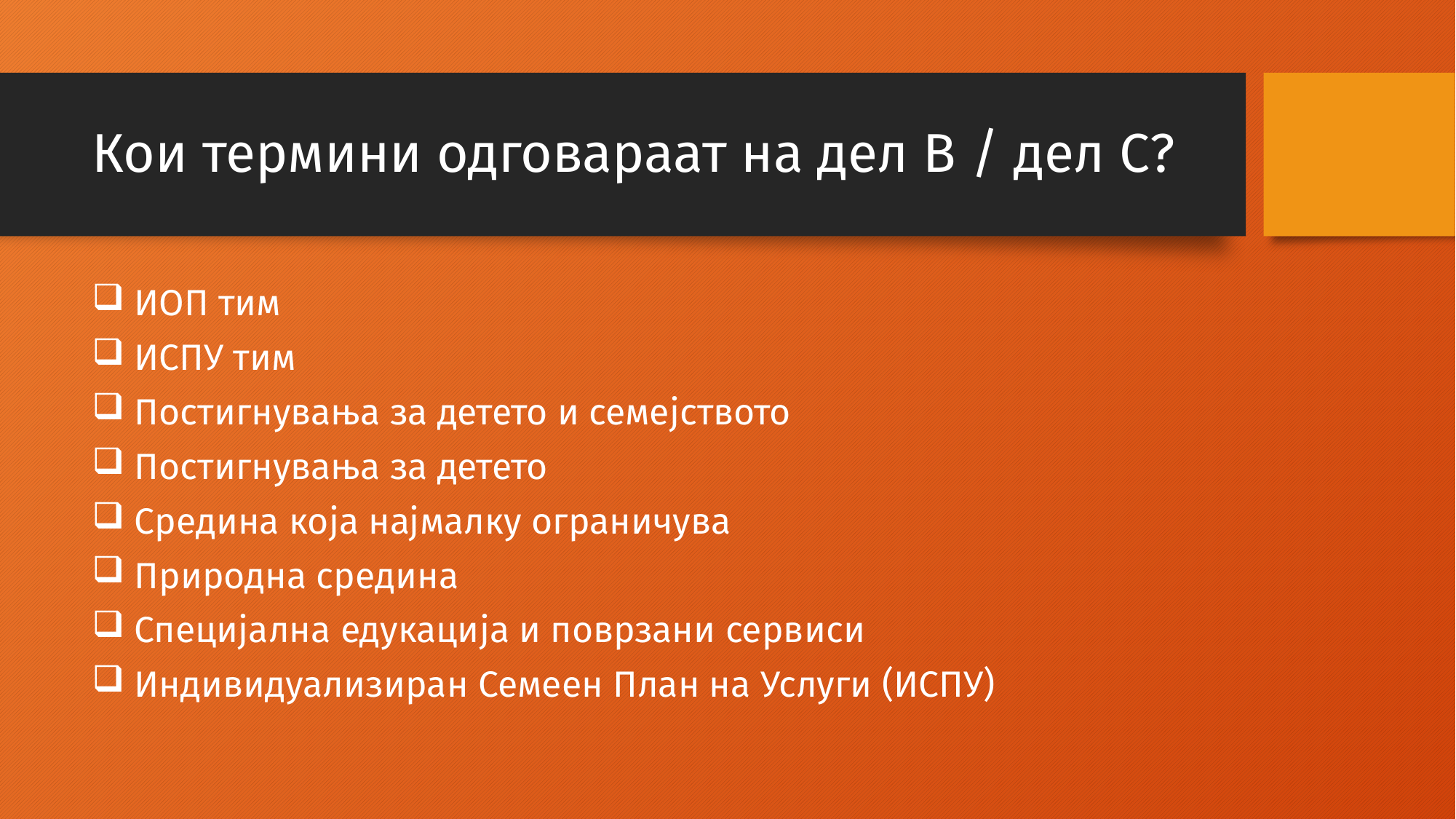

# Кои термини одговараат на дел В / дел С?
 ИОП тим
 ИСПУ тим
 Постигнувања за детето и семејството
 Постигнувања за детето
 Средина која најмалку ограничува
 Природна средина
 Специјална едукација и поврзани сервиси
 Индивидуализиран Семеен План на Услуги (ИСПУ)